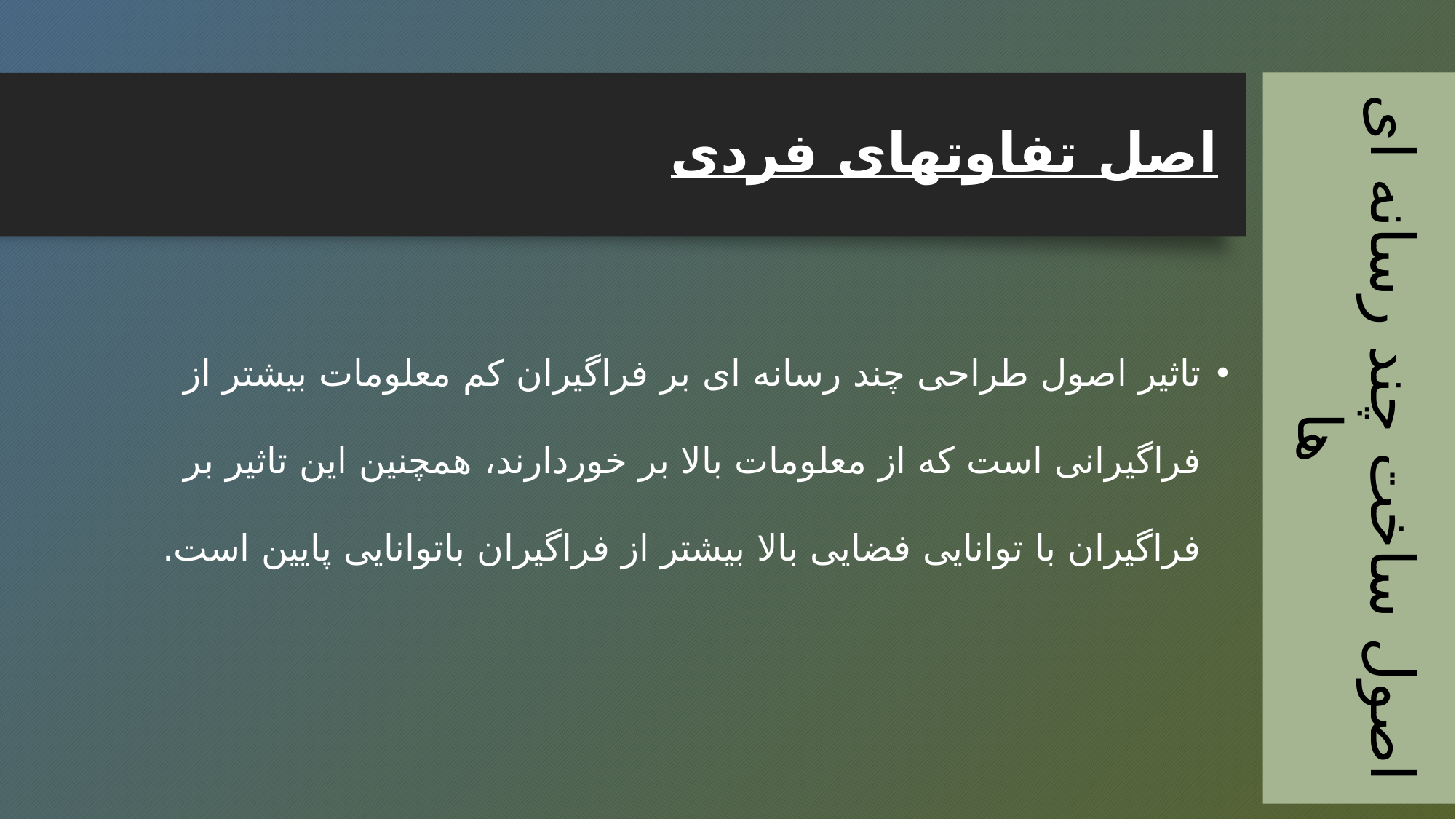

اصول ساخت چند رسانه ای ها
# اصل تفاوتهای فردی
تاثیر اصول طراحی چند رسانه ای بر فراگیران کم معلومات بیشتر از فراگیرانی است که از معلومات بالا بر خوردارند، همچنین این تاثیر بر فراگیران با توانایی فضایی بالا بیشتر از فراگیران باتوانایی پایین است.